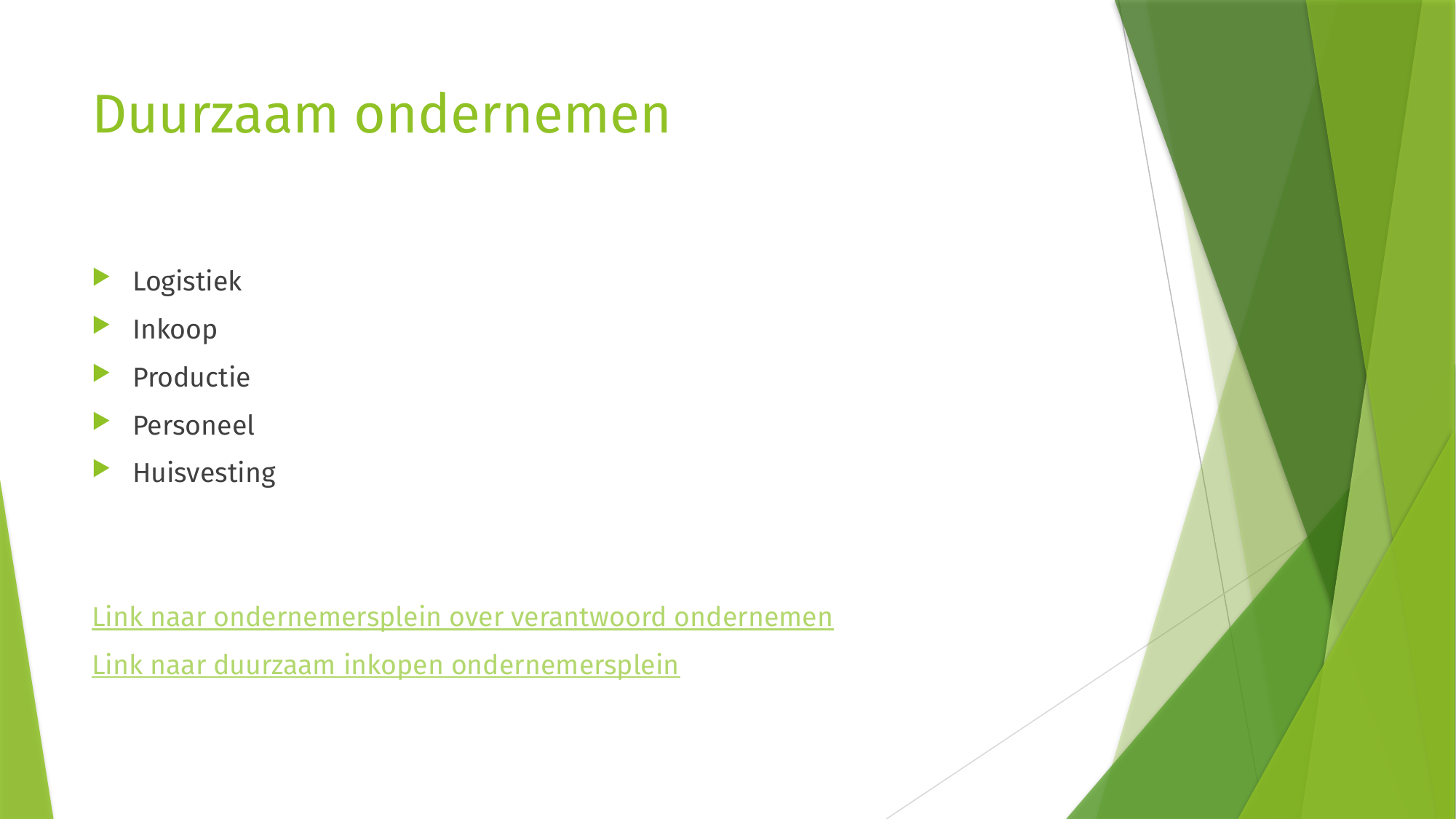

# Duurzaam ondernemen
Logistiek
Inkoop
Productie
Personeel
Huisvesting

Link naar ondernemersplein over verantwoord ondernemen
Link naar duurzaam inkopen ondernemersplein